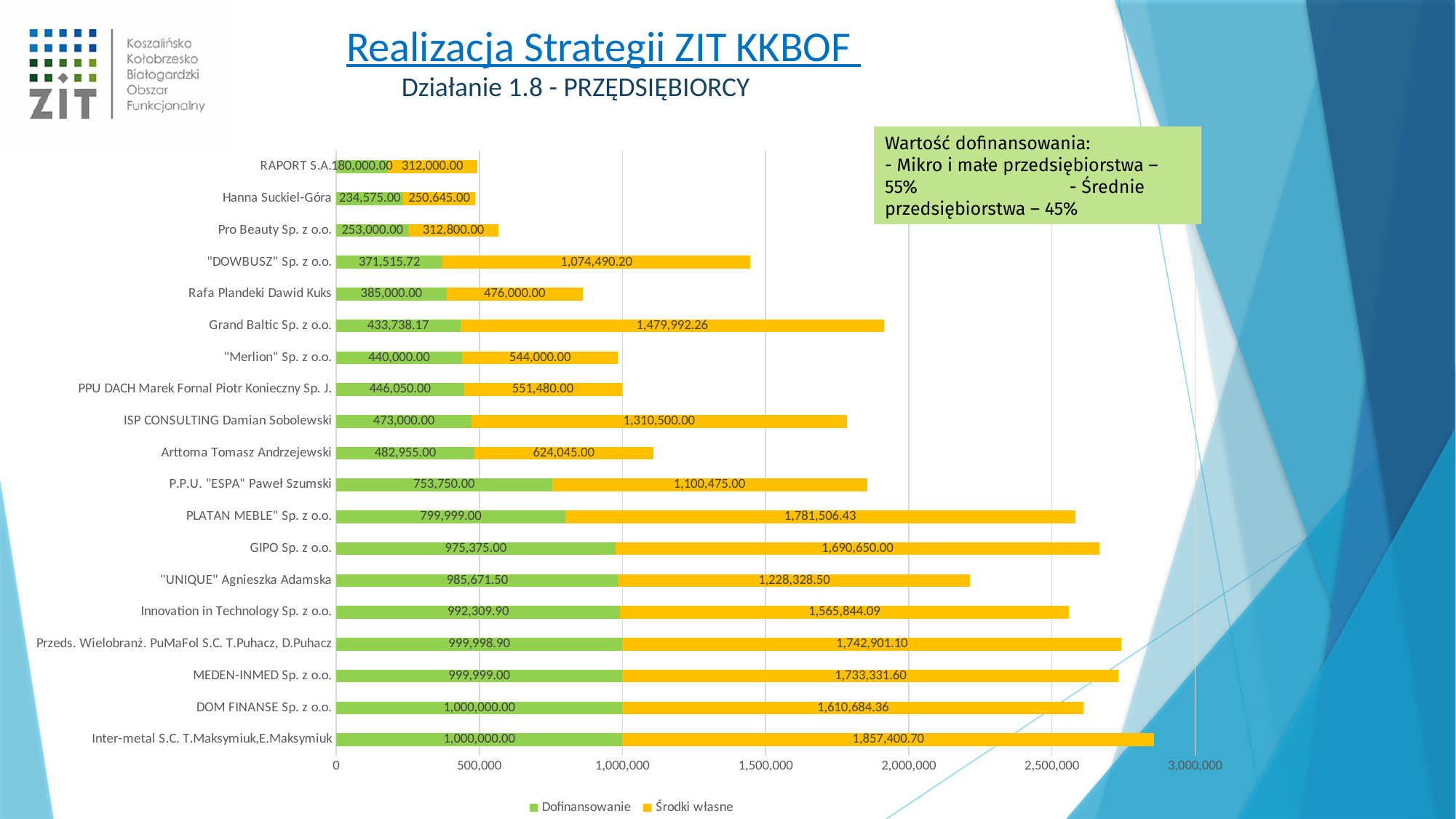

Realizacja Strategii ZIT KKBOF
Działanie 1.8 - PRZĘDSIĘBIORCY

### Chart

| Category | Dofinansowanie  | Środki własne |
|---|---|---|
| Inter-metal S.C. T.Maksymiuk,E.Maksymiuk | 1000000.0 | 1857400.7 |
| DOM FINANSE Sp. z o.o. | 1000000.0 | 1610684.3599999999 |
| MEDEN-INMED Sp. z o.o. | 999999.0 | 1733331.6 |
| Przeds. Wielobranż. PuMaFol S.C. T.Puhacz, D.Puhacz | 999998.9 | 1742901.1 |
| Innovation in Technology Sp. z o.o. | 992309.9 | 1565844.0899999999 |
| "UNIQUE" Agnieszka Adamska | 985671.5 | 1228328.5 |
| GIPO Sp. z o.o. | 975375.0 | 1690650.0 |
| PLATAN MEBLE" Sp. z o.o. | 799999.0 | 1781506.4300000002 |
| P.P.U. "ESPA" Paweł Szumski | 753750.0 | 1100475.0 |
| Arttoma Tomasz Andrzejewski | 482955.0 | 624045.0 |
| ISP CONSULTING Damian Sobolewski | 473000.0 | 1310500.0 |
| PPU DACH Marek Fornal Piotr Konieczny Sp. J. | 446050.0 | 551480.0 |
| "Merlion" Sp. z o.o. | 440000.0 | 544000.0 |
| Grand Baltic Sp. z o.o. | 433738.17 | 1479992.26 |
| Rafa Plandeki Dawid Kuks | 385000.0 | 476000.0 |
| "DOWBUSZ" Sp. z o.o. | 371515.72 | 1074490.2 |
| Pro Beauty Sp. z o.o. | 253000.0 | 312800.0 |
| Hanna Suckiel-Góra | 234575.0 | 250645.0 |
| RAPORT S.A. | 180000.0 | 312000.0 |
Wartość dofinansowania:
- Mikro i małe przedsiębiorstwa – 55%                               - Średnie przedsiębiorstwa – 45%